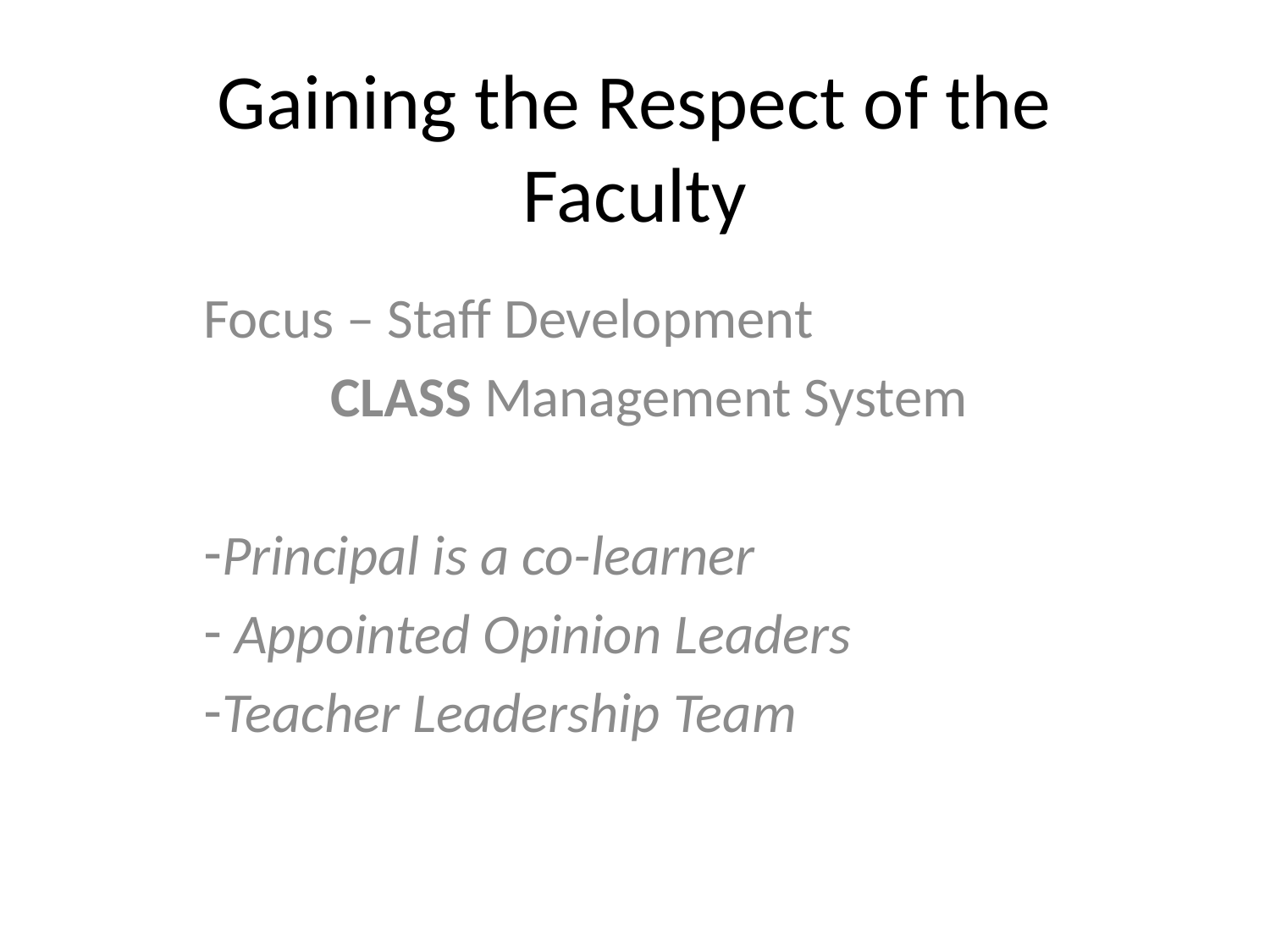

# Gaining the Respect of the Faculty
Focus – Staff Development
	CLASS Management System

Principal is a co-learner
 Appointed Opinion Leaders
Teacher Leadership Team